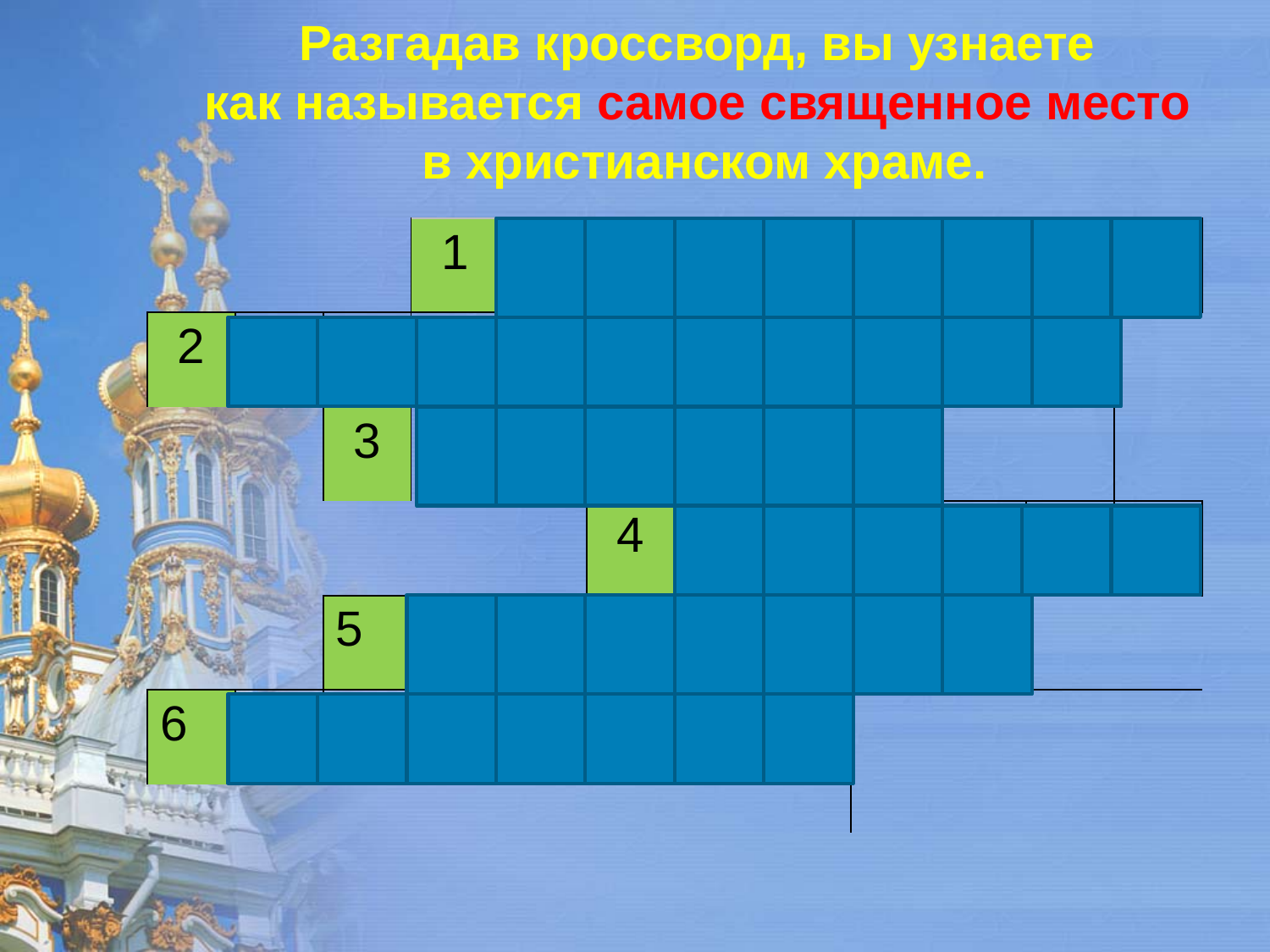

# Разгадав кроссворд, вы узнаете как называется самое священное место в христианском храме.
|  |  |  |  | 1 | С | И | Н | А | Г | О | Г | А |
| --- | --- | --- | --- | --- | --- | --- | --- | --- | --- | --- | --- | --- |
|  | 2 | К | О | Л | О | К | О | Л | Ь | Н | Я |  |
|  |  |  | 3 | М | Е | Ч | Е | Т | Ь |  |  |  |
|  |  |  |  |  |  | 4 | П | А | Г | О | Д | А |
|  |  |  | 5 | М | И | Н | А | Р | Е | Т |  |  |
|  | 6 | Ц | Е | Р | К | О | В | Ь |  |  |  |  |
|  |  |  |  |  |  |  |  |  |  |  |  |  |